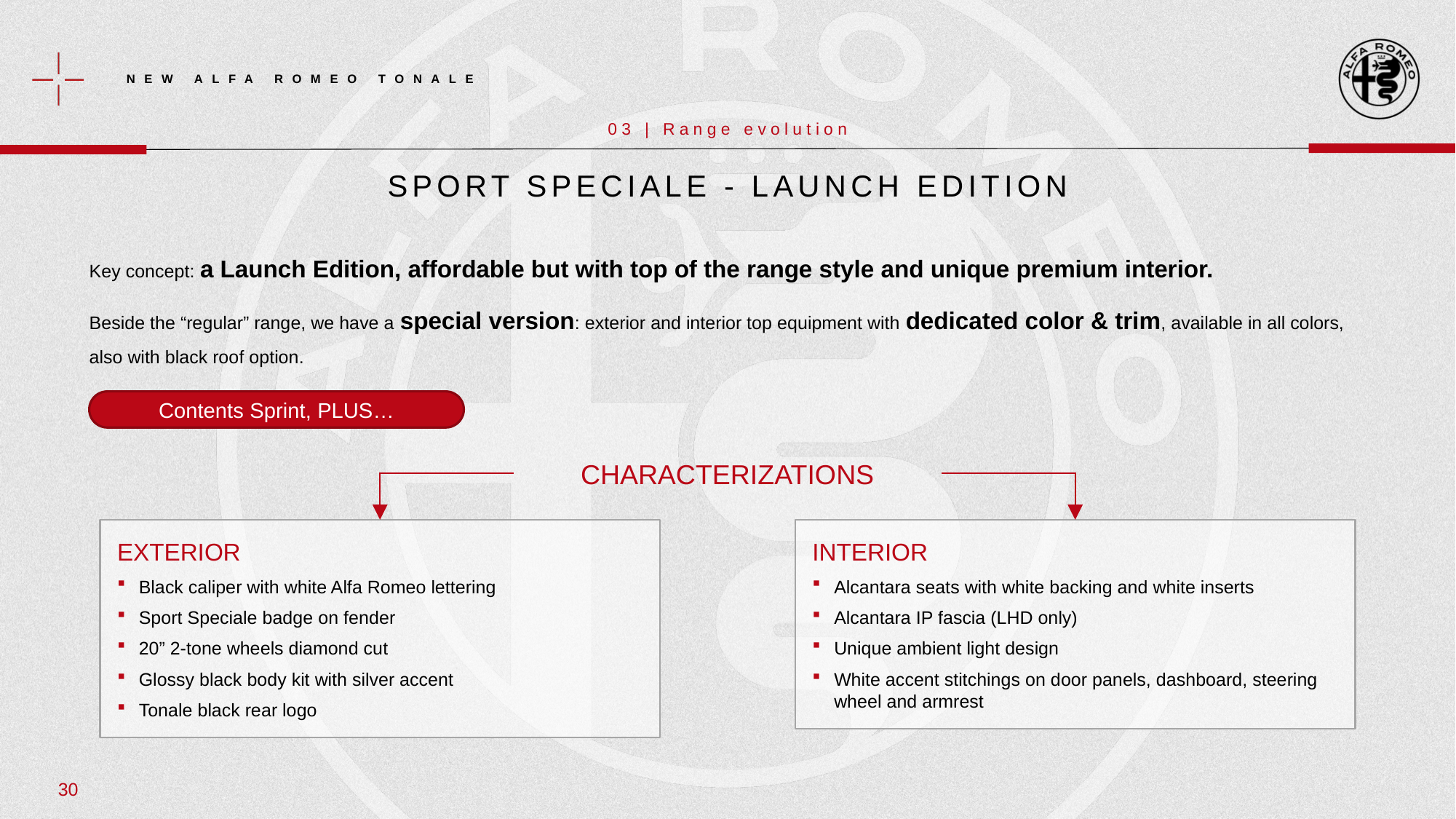

03 | Range evolution
# Sport Speciale - Launch Edition
Key concept: a Launch Edition, affordable but with top of the range style and unique premium interior.
Beside the “regular” range, we have a special version: exterior and interior top equipment with dedicated color & trim, available in all colors, also with black roof option.
Contents Sprint, PLUS…
characterizations
Exterior
Black caliper with white Alfa Romeo lettering
Sport Speciale badge on fender
20” 2-tone wheels diamond cut
Glossy black body kit with silver accent
Tonale black rear logo
Interior
Alcantara seats with white backing and white inserts
Alcantara IP fascia (LHD only)
Unique ambient light design
White accent stitchings on door panels, dashboard, steering wheel and armrest